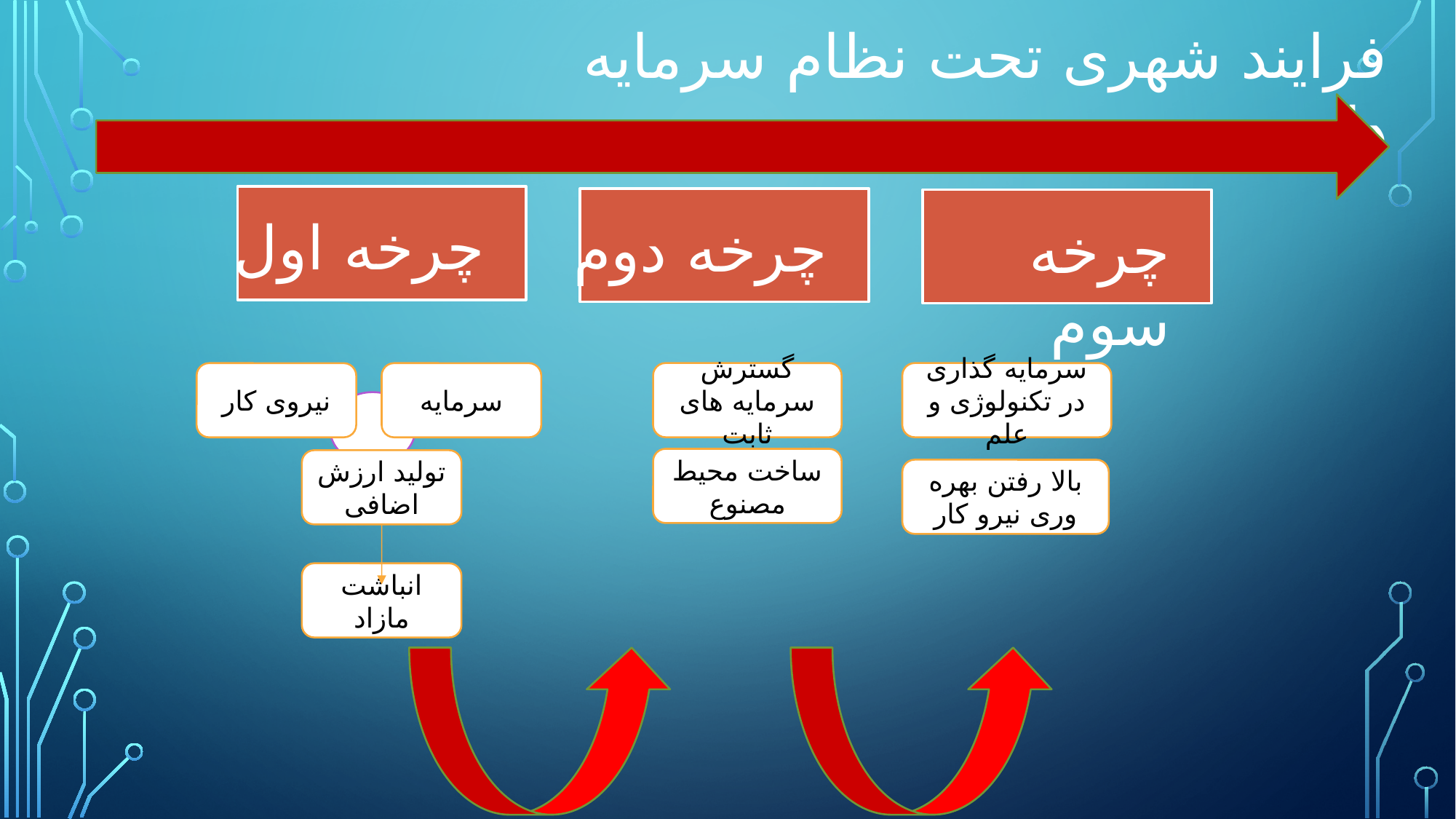

فرایند شهری تحت نظام سرمایه داری

چرخه اول
چرخه دوم
چرخه سوم
گسترش سرمایه های ثابت
سرمایه گذاری در تکنولوژی و علم
نیروی کار
سرمایه

ساخت محیط مصنوع
تولید ارزش اضافی
بالا رفتن بهره وری نیرو کار
انباشت مازاد